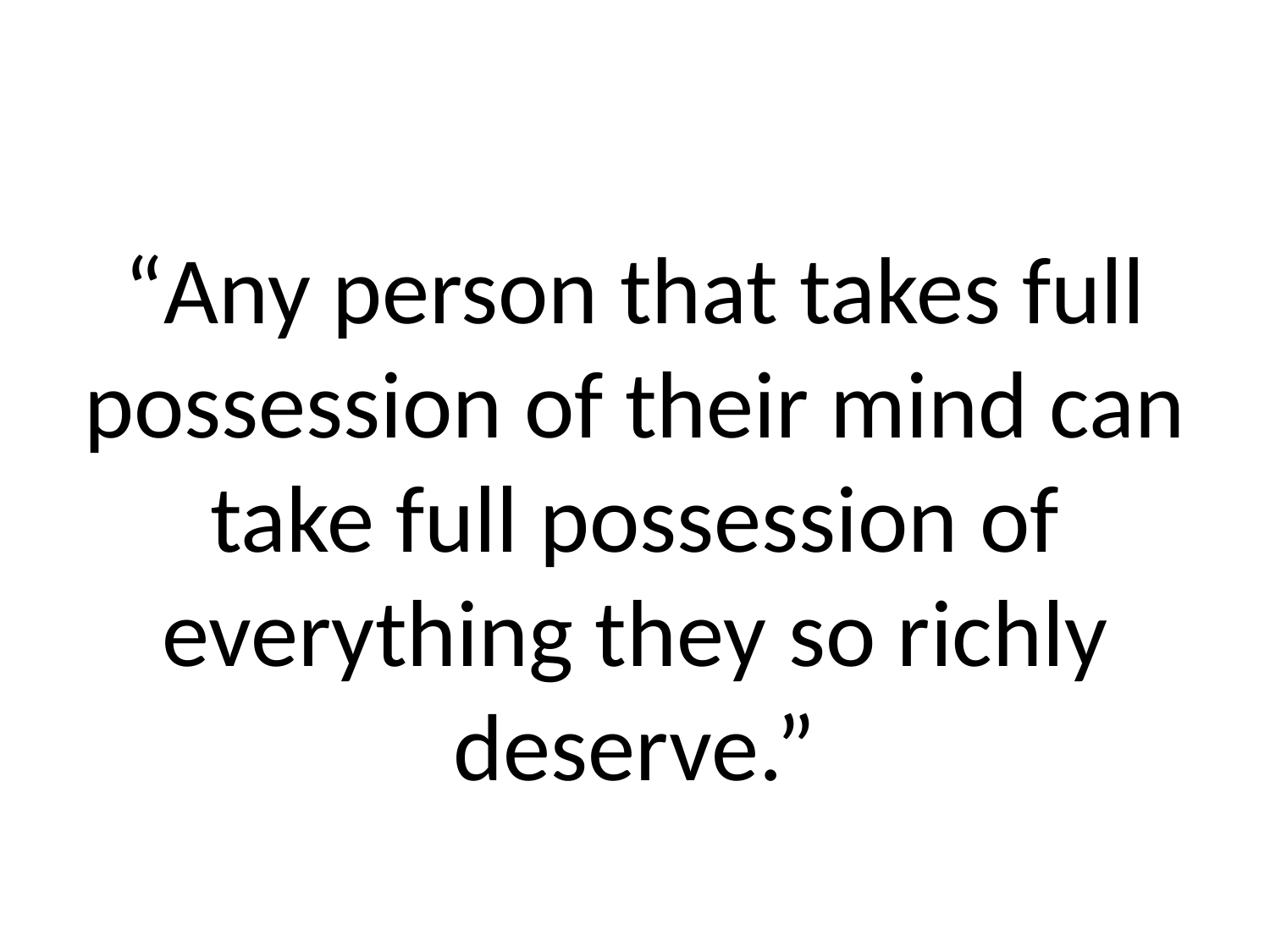

#
“Any person that takes full possession of their mind can take full possession of everything they so richly deserve.”